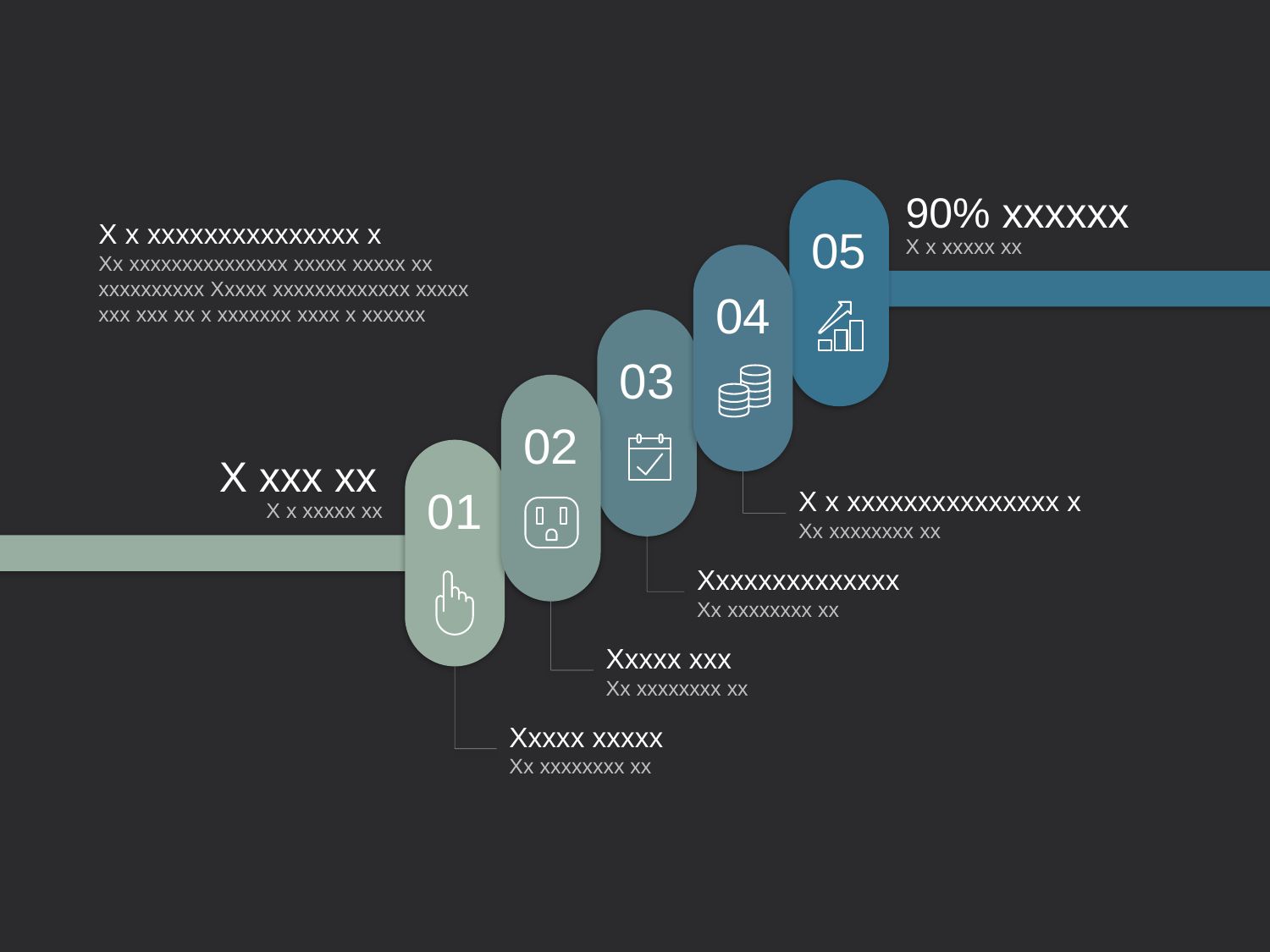

05
90% xxxxxx
X x xxxxx xx
X x xxxxxxxxxxxxxxx x
Xx xxxxxxxxxxxxxxx xxxxx xxxxx xx xxxxxxxxxx Xxxxx xxxxxxxxxxxxx xxxxx xxx xxx xx x xxxxxxx xxxx x xxxxxx
04

03

02

01
X xxx xx
X x xxxxx xx
X x xxxxxxxxxxxxxxx x
Xx xxxxxxxx xx

Xxxxxxxxxxxxxx
Xx xxxxxxxx xx

Xxxxx xxx
Xx xxxxxxxx xx
Xxxxx xxxxx
Xx xxxxxxxx xx